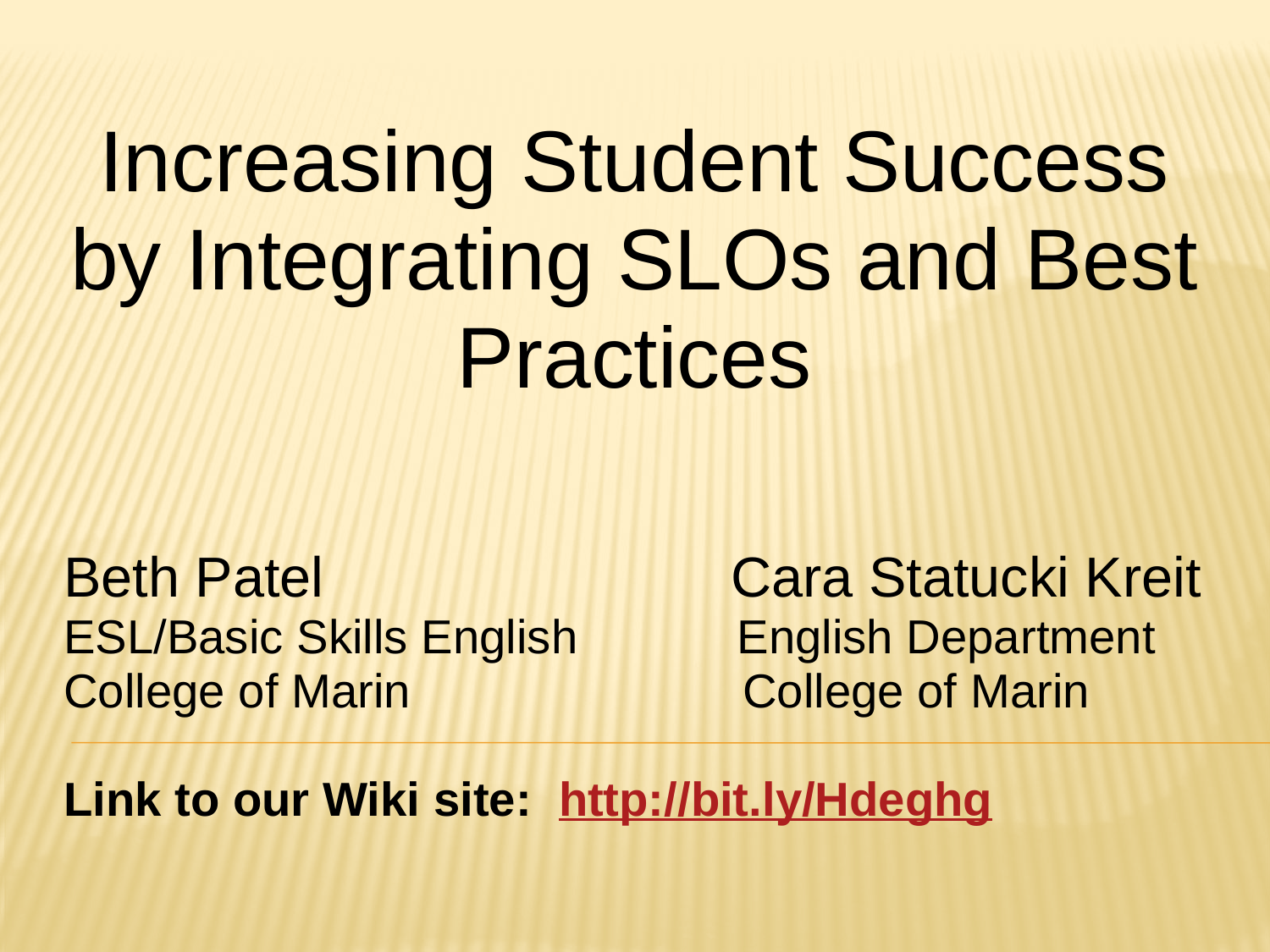

Increasing Student Success by Integrating SLOs and Best Practices

Beth Patel                              Cara Statucki Kreit
ESL/Basic Skills English            English Department
College of Marin                         College of Marin

Link to our Wiki site:  http://bit.ly/Hdeghg